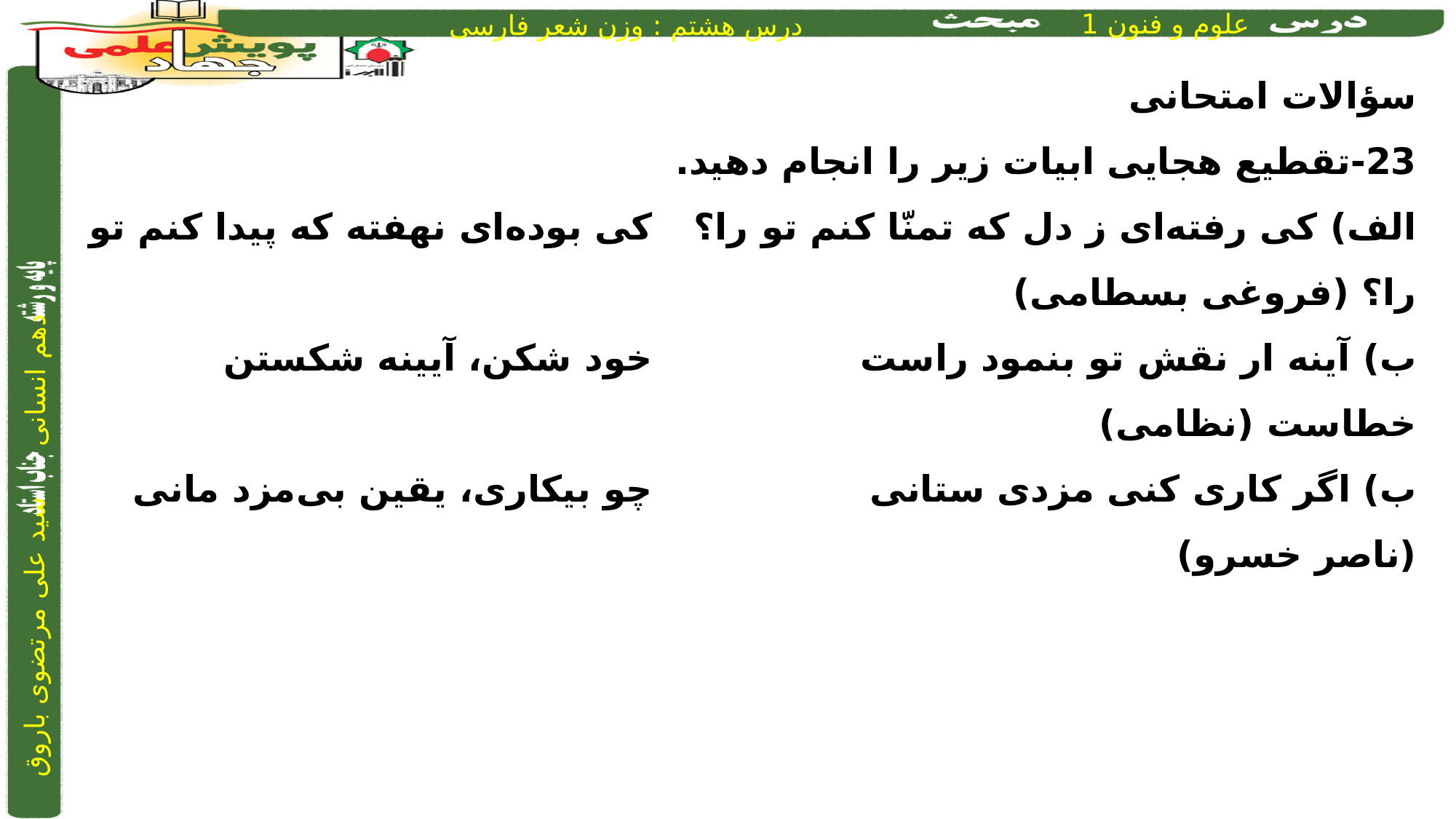

سؤالات امتحانی
23-تقطیع هجایی ابیات زیر را انجام دهید.
الف) کی رفته‌ای ز دل که تمنّا کنم تو را؟	 	کی بوده‌ای نهفته که پیدا کنم تو را؟ (فروغی بسطامی)
ب) آینه ار نقش تو بنمود راست	 		خود شکن، آیینه شکستن خطاست (نظامی)
ب) اگر کاری کنی مزدی ستانی	 		چو بیکاری، یقین بی‌مزد مانی (ناصر خسرو)